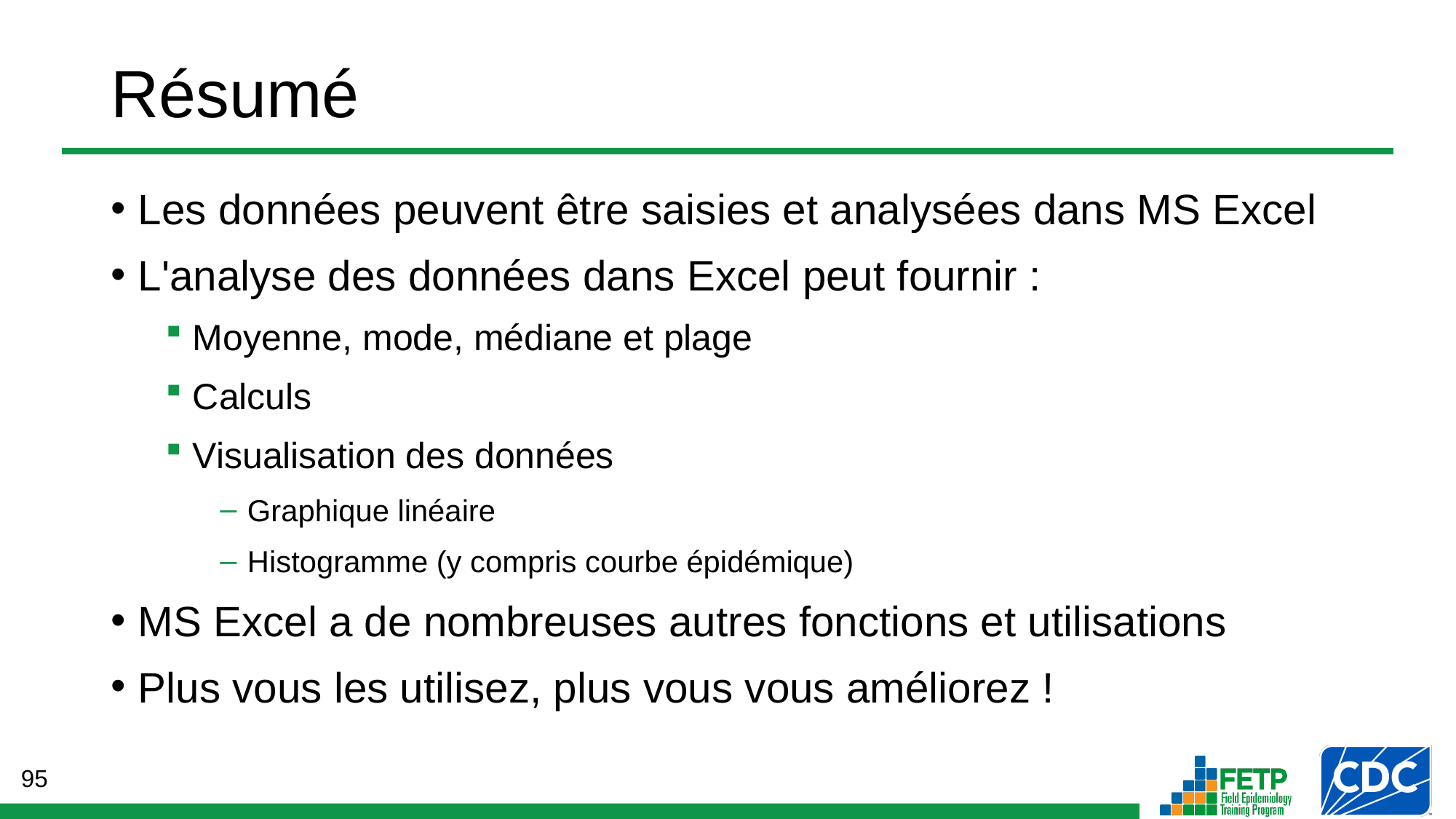

# Résumé
Les données peuvent être saisies et analysées dans MS Excel
L'analyse des données dans Excel peut fournir :
Moyenne, mode, médiane et plage
Calculs
Visualisation des données
Graphique linéaire
Histogramme (y compris courbe épidémique)
MS Excel a de nombreuses autres fonctions et utilisations
Plus vous les utilisez, plus vous vous améliorez !